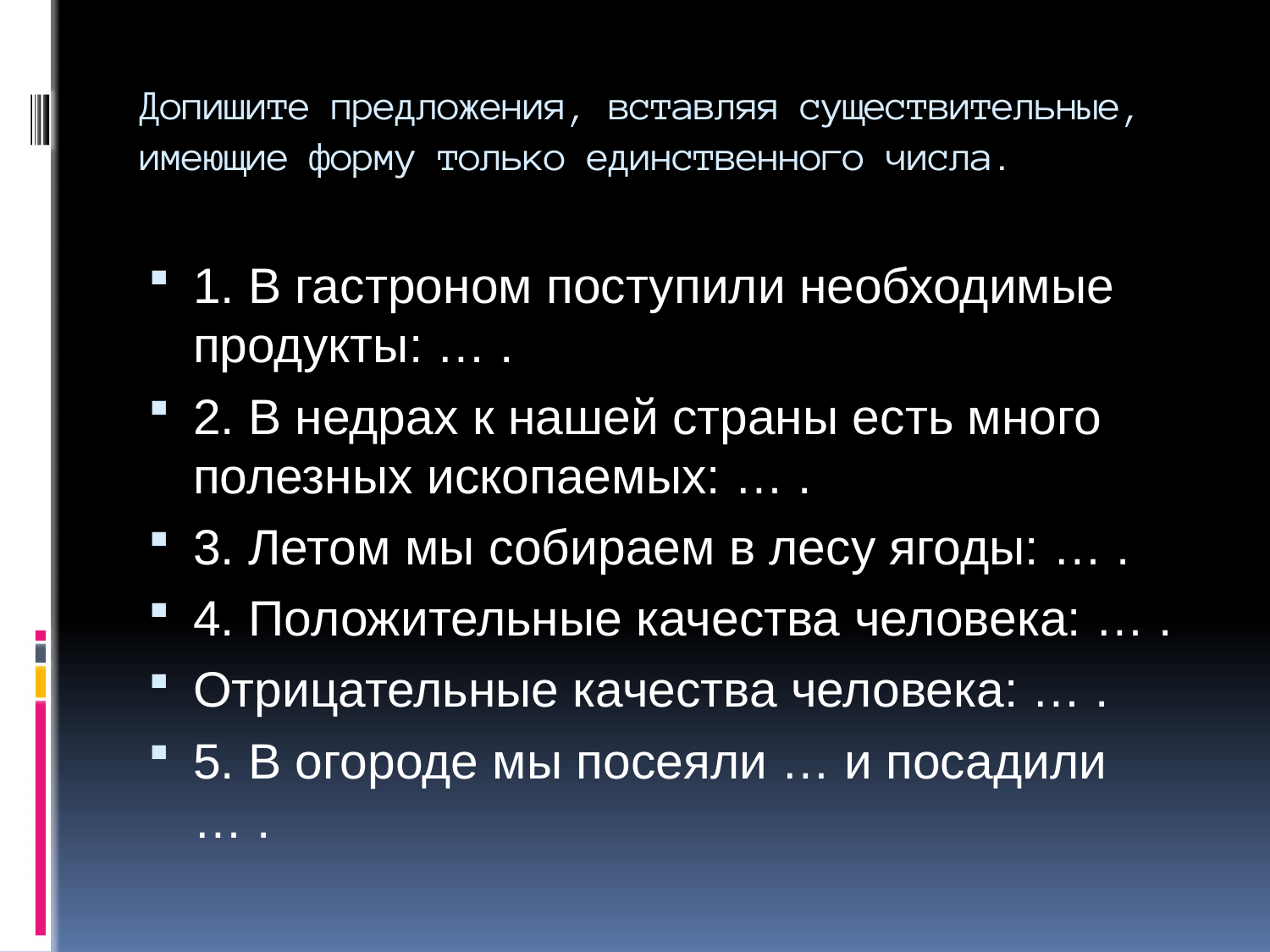

# Допишите предложения, вставляя существительные, имеющие форму только единственного числа.
1. В гастроном поступили необходимые продукты: … .
2. В недрах к нашей страны есть много полезных ископаемых: … .
3. Летом мы собираем в лесу ягоды: … .
4. Положительные качества человека: … .
Отрицательные качества человека: … .
5. В огороде мы посеяли … и посадили … .